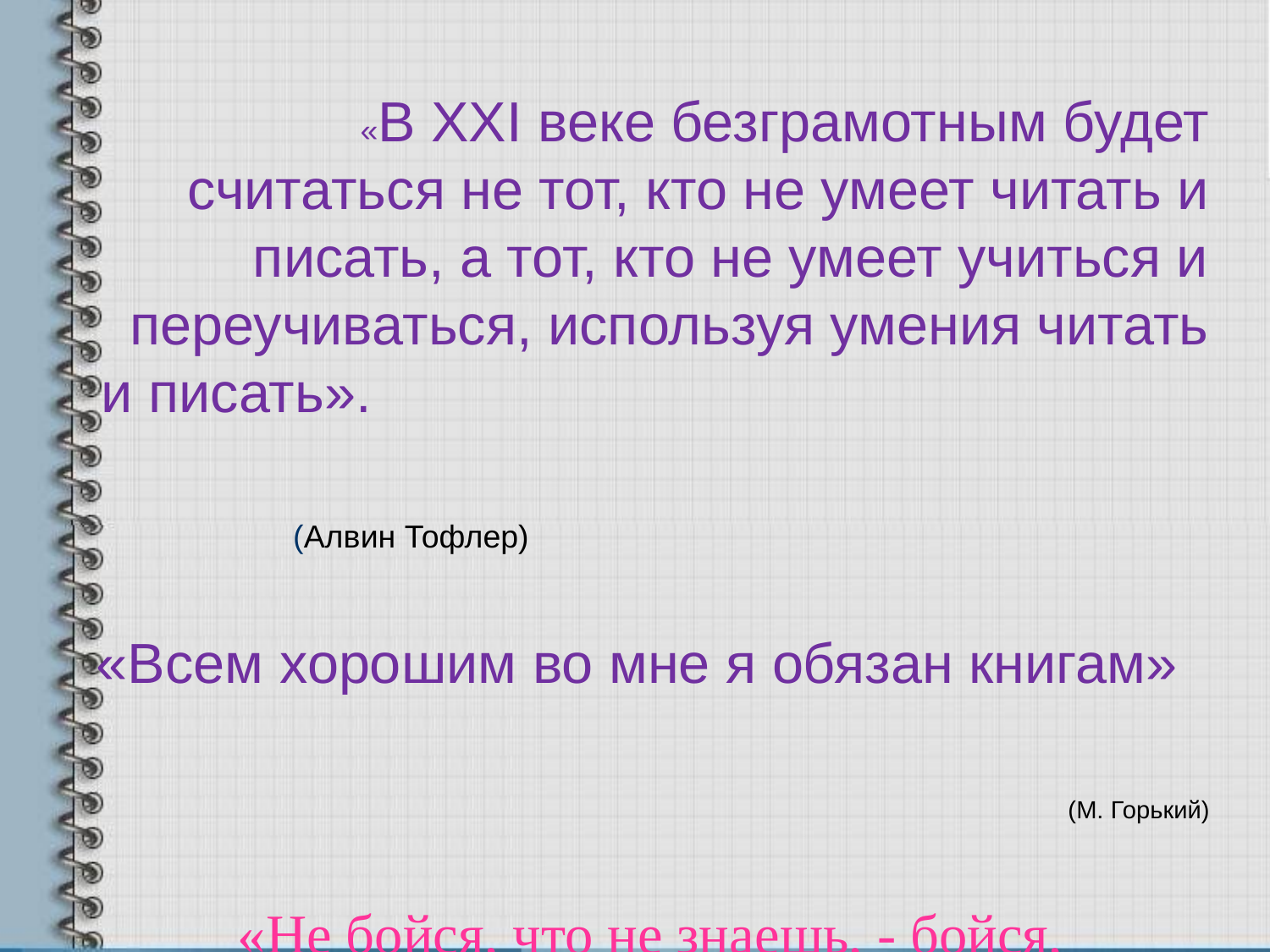

«В XXI веке безграмотным будет считаться не тот, кто не умеет читать и писать, а тот, кто не умеет учиться и переучиваться, используя умения читать и писать».					                                                                                                   (Алвин Тофлер)
«Всем хорошим во мне я обязан книгам»                                                                                                (М. Горький)

 «Не бойся, что не знаешь, - бойся,
что не       учишься»
                                             (китайское изречение)